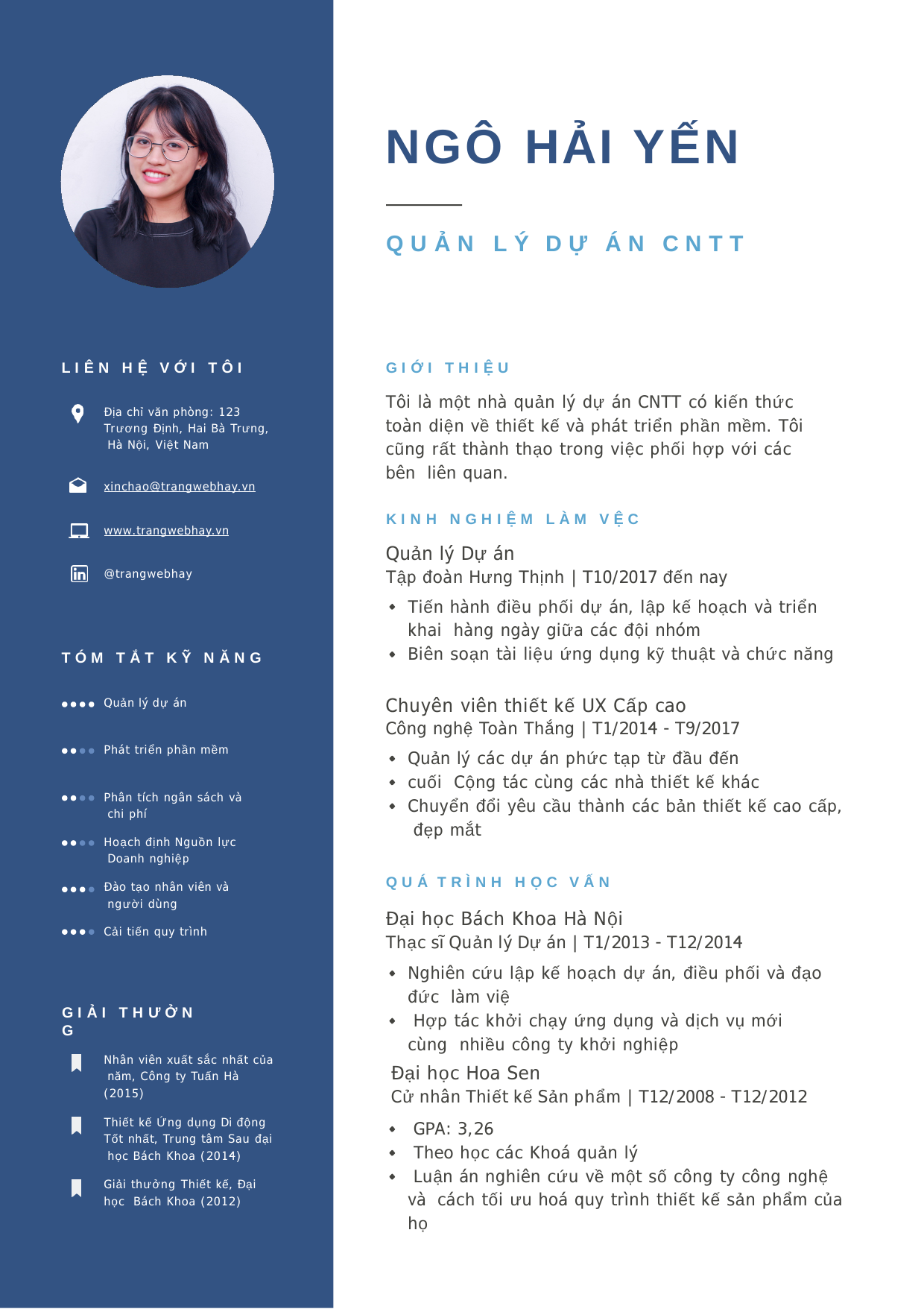

# NGÔ HẢI YẾN
Q U Ả N	L Ý	D Ự	Á N	C N T T
L I Ê N  H Ệ V Ớ I  T Ô I
G I Ớ I  T H I Ệ U
Tôi là một nhà quản lý dự án CNTT có kiến thức  toàn diện về thiết kế và phát triển phần mềm. Tôi  cũng rất thành thạo trong việc phối hợp với các bên  liên quan.
Địa chỉ văn phòng: 123
Trương Định, Hai Bà Trưng,  Hà Nội, Việt Nam
xinchao@trangwebhay.vn
K I N H  N G H I Ệ M  L À M  V Ệ C
Quản lý Dự án
Tập đoàn Hưng Thịnh | T10/2017 đến nay
Tiến hành điều phối dự án, lập kế hoạch và triển khai  hàng ngày giữa các đội nhóm
Biên soạn tài liệu ứng dụng kỹ thuật và chức năng
www.trangwebhay.vn
@trangwebhay

T Ó M  T Ắ T  K Ỹ  N Ă N G

Chuyên viên thiết kế UX Cấp cao
Công nghệ Toàn Thắng | T1/2014 - T9/2017
Quản lý các dự án phức tạp từ đầu đến cuối  Cộng tác cùng các nhà thiết kế khác
Chuyển đổi yêu cầu thành các bản thiết kế cao cấp,  đẹp mắt
Quản lý dự án
Phát triển phần mềm

Phân tích ngân sách và  chi phí
Hoạch định Nguồn lực  Doanh nghiệp
Đào tạo nhân viên và  người dùng
Cải tiến quy trình

Q U Á T R Ì N H  H Ọ C V Ấ N
Đại học Bách Khoa Hà Nội
Thạc sĩ Quản lý Dự án | T1/2013 - T12/2014
Nghiên cứu lập kế hoạch dự án, điều phối và đạo đức  làm việ
Hợp tác khởi chạy ứng dụng và dịch vụ mới cùng  nhiều công ty khởi nghiệp
Đại học Hoa Sen
Cử nhân Thiết kế Sản phẩm | T12/2008 - T12/2012
GPA: 3,26
Theo học các Khoá quản lý
Luận án nghiên cứu về một số công ty công nghệ và  cách tối ưu hoá quy trình thiết kế sản phẩm của họ

G I Ả I  T H Ư Ở N G

Nhân viên xuất sắc nhất của  năm, Công ty Tuấn Hà
(2015)
Thiết kế Ứng dụng Di động  Tốt nhất, Trung tâm Sau đại  học Bách Khoa (2014)
Giải thưởng Thiết kế, Đại học  Bách Khoa (2012)